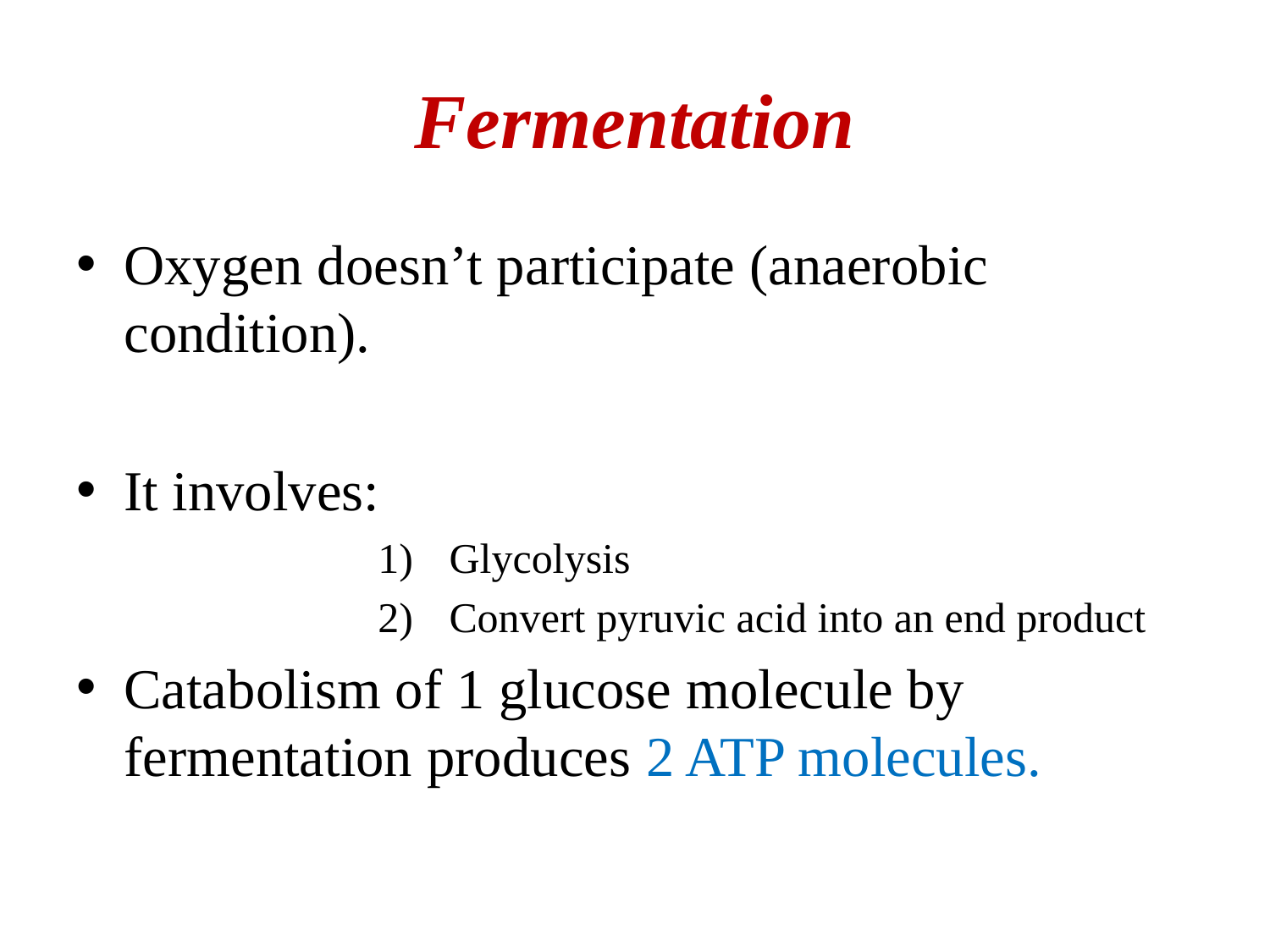

# Fermentation
Oxygen doesn’t participate (anaerobic condition).

It involves:
Glycolysis
Convert pyruvic acid into an end product
Catabolism of 1 glucose molecule by fermentation produces 2 ATP molecules.